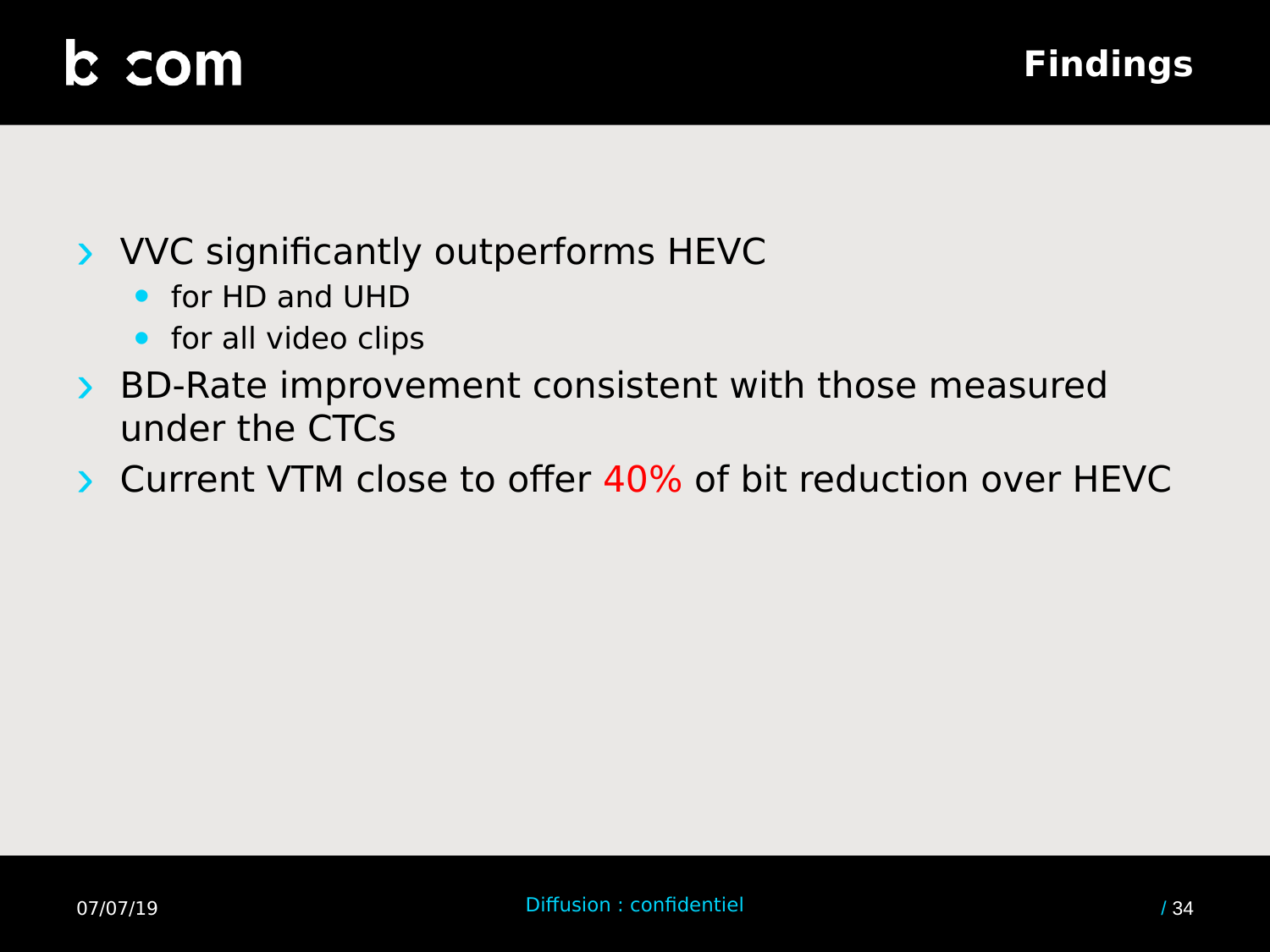

# Findings
VVC significantly outperforms HEVC
for HD and UHD
for all video clips
BD-Rate improvement consistent with those measured under the CTCs
Current VTM close to offer 40% of bit reduction over HEVC